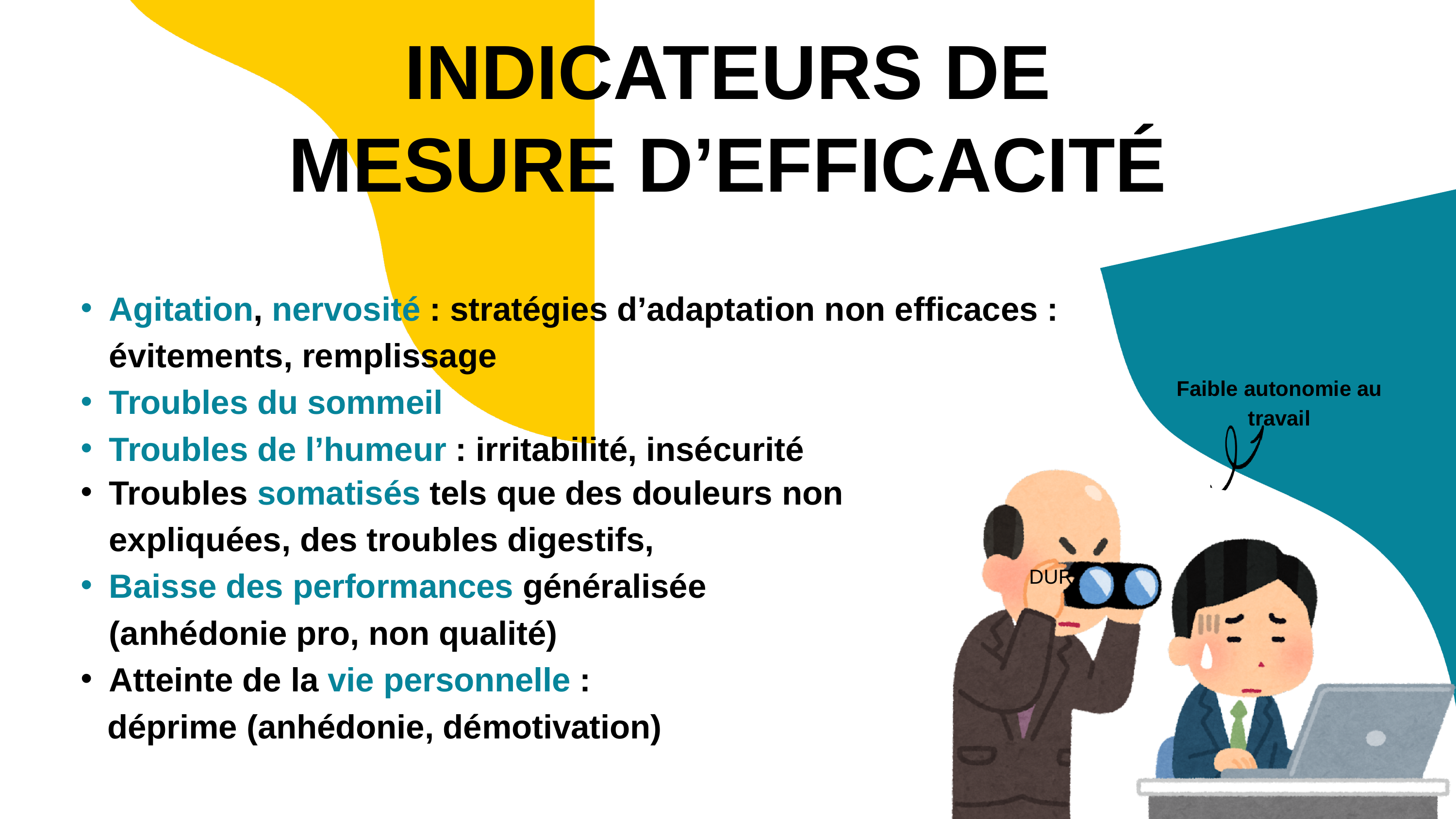

INDICATEURS DE MESURE D’EFFICACITÉ

Agitation, nervosité​ : stratégies d’adaptation non efficaces : évitements, remplissage​
Troubles du sommeil​
Troubles de l’humeur : irritabilité, insécurité
Faible autonomie au travail​

Troubles somatisés tels que des douleurs non expliquées, des troubles digestifs,​
Baisse des performances généralisée (anhédonie pro, non qualité)​
Atteinte de la vie personnelle :
      déprime (anhédonie, démotivation)​

DUR.